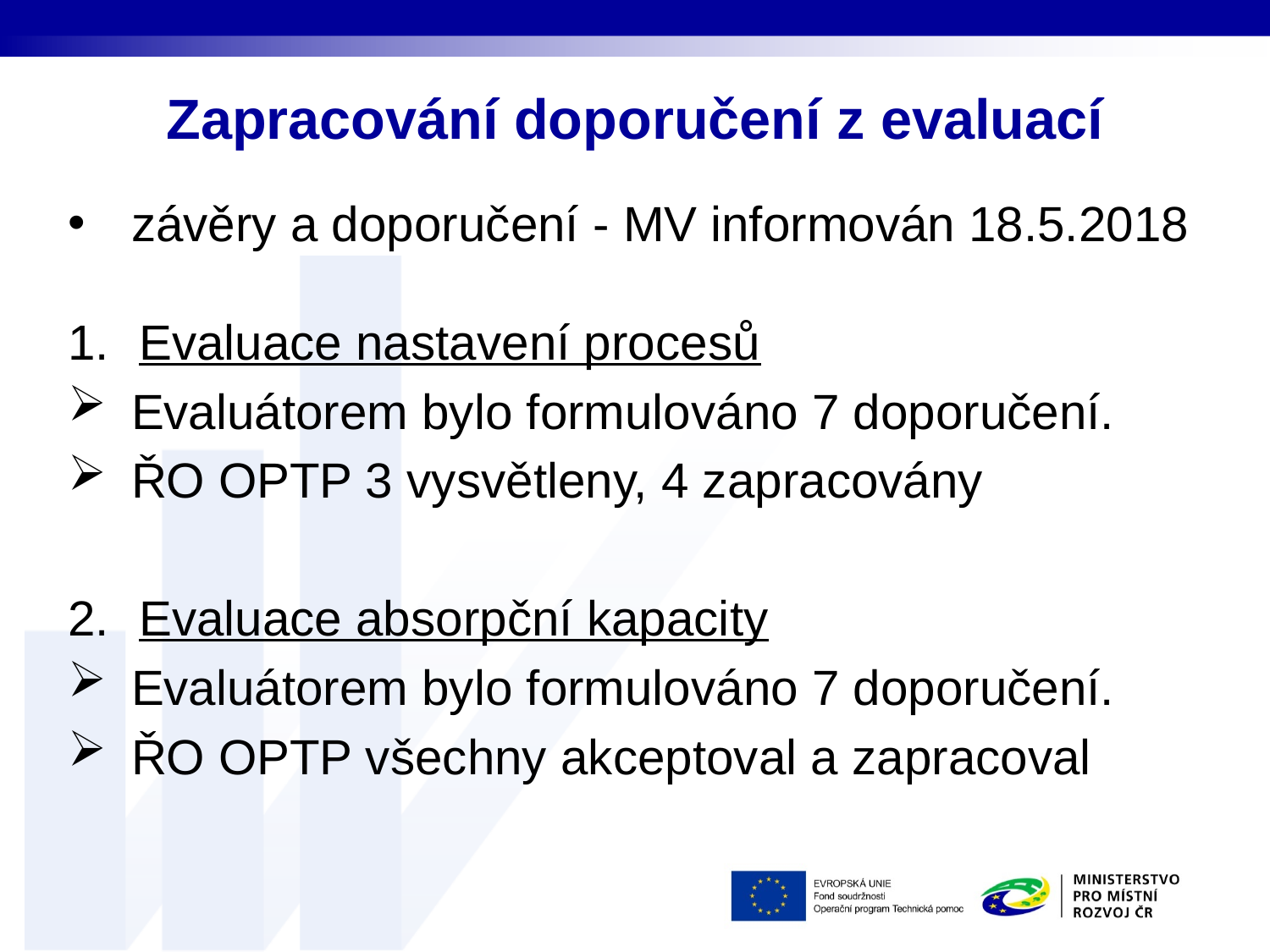

# Zapracování doporučení z evaluací
závěry a doporučení - MV informován 18.5.2018

Evaluace nastavení procesů
Evaluátorem bylo formulováno 7 doporučení.
ŘO OPTP 3 vysvětleny, 4 zapracovány

Evaluace absorpční kapacity
Evaluátorem bylo formulováno 7 doporučení.
ŘO OPTP všechny akceptoval a zapracoval